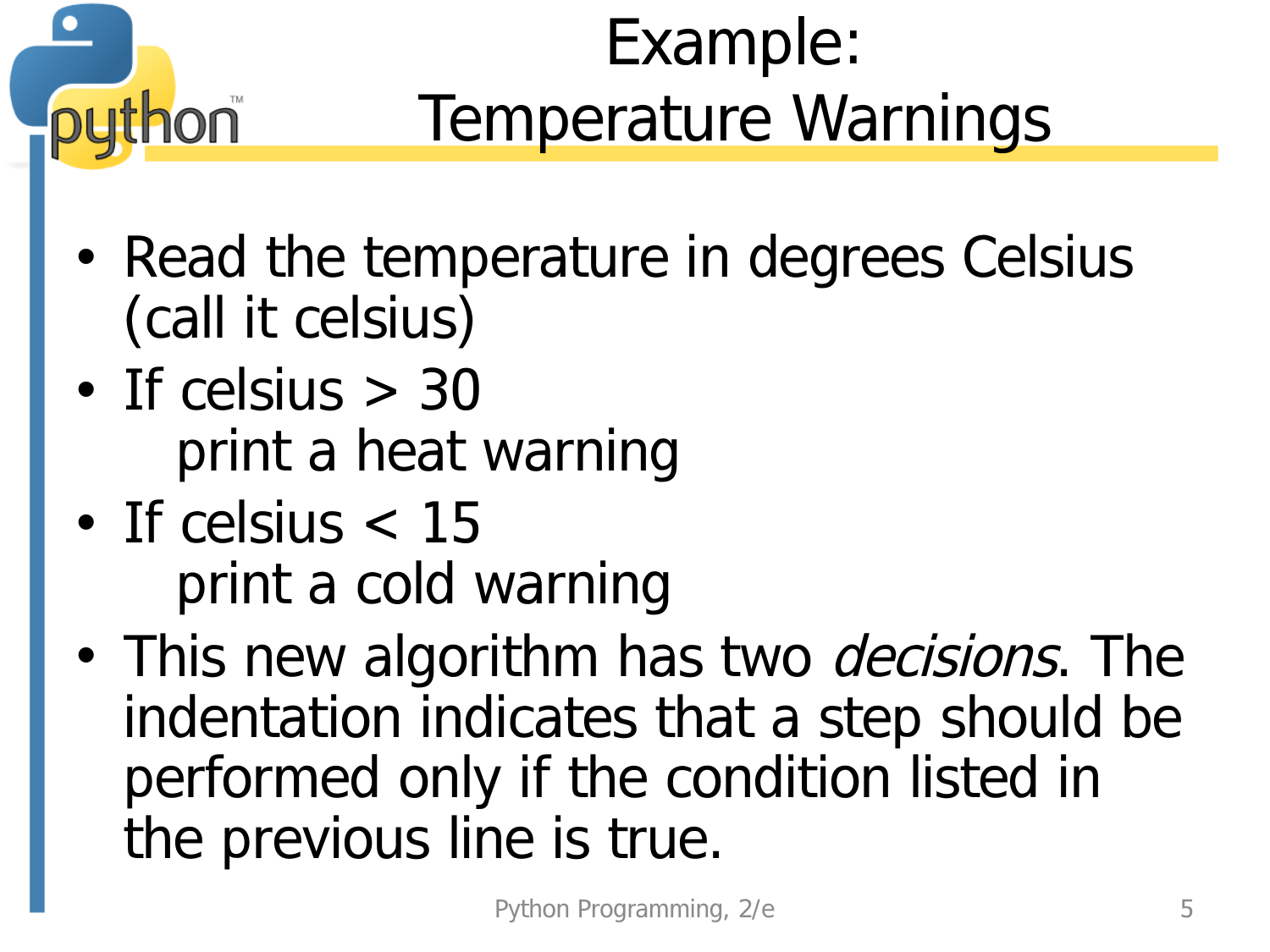

# Example: Temperature Warnings
Read the temperature in degrees Celsius (call it celsius)
If celsius > 30
   print a heat warning
If celsius < 15
   print a cold warning
This new algorithm has two decisions. The indentation indicates that a step should be performed only if the condition listed in the previous line is true.

Python Programming, 2/e
5